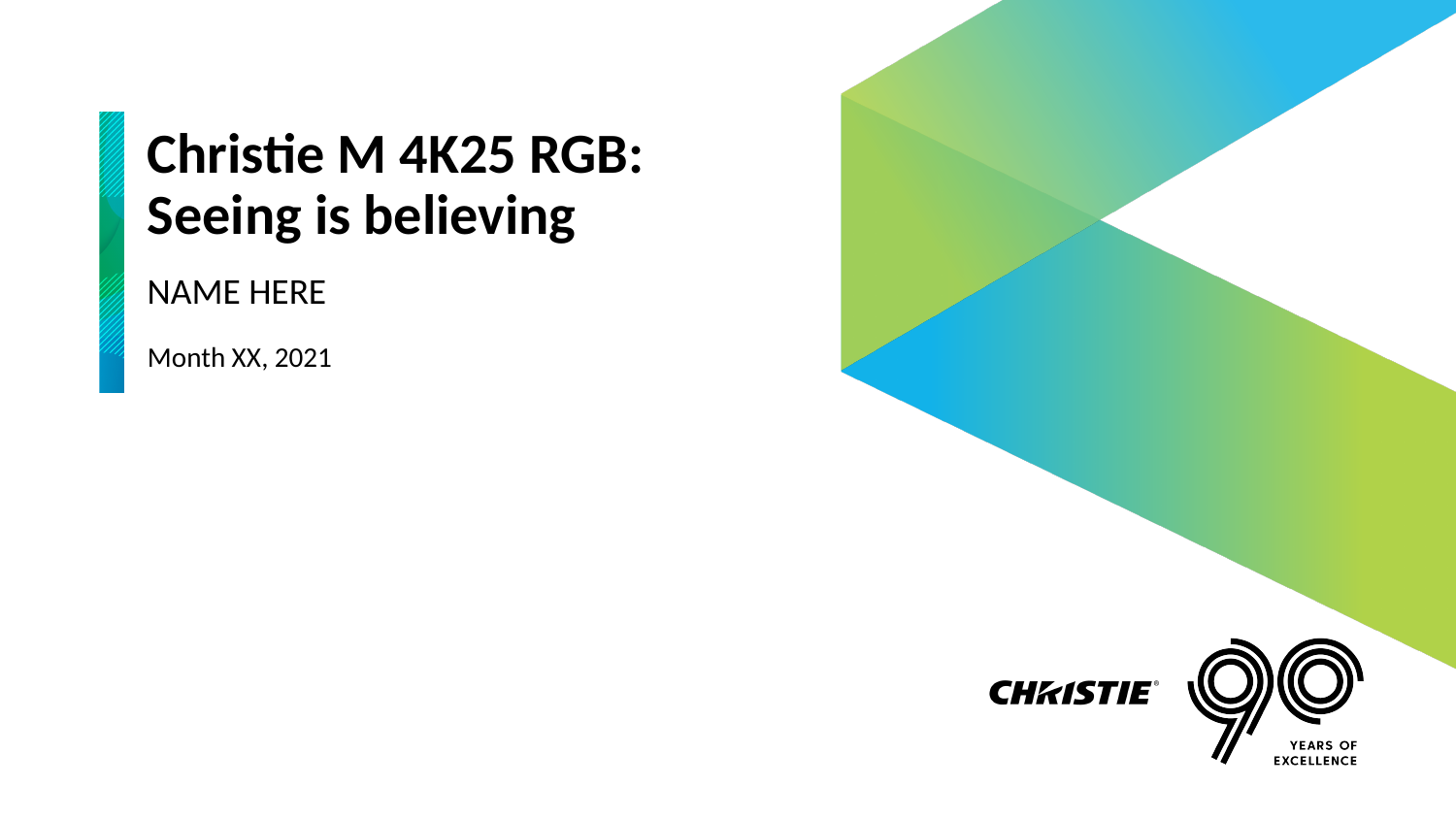

# Christie M 4K25 RGB: Seeing is believing
NAME HERE
Month XX, 2021